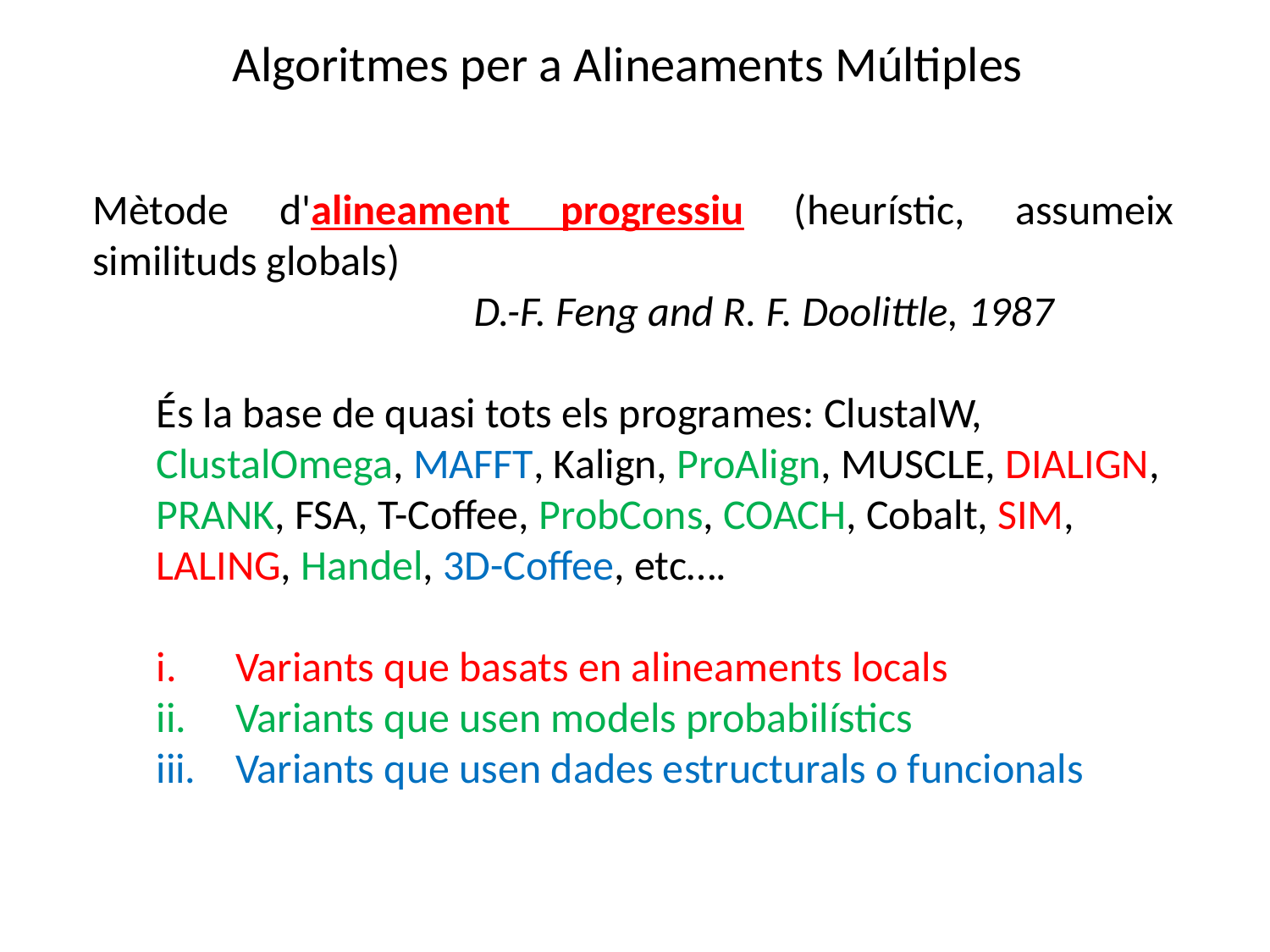

Algoritmes per a Alineaments Múltiples
Mètode d'alineament progressiu (heurístic, assumeix similituds globals)
		D.-F. Feng and R. F. Doolittle, 1987

És la base de quasi tots els programes: ClustalW, ClustalOmega, MAFFT, Kalign, ProAlign, MUSCLE, DIALIGN, PRANK, FSA, T-Coffee, ProbCons, COACH, Cobalt, SIM, LALING, Handel, 3D-Coffee, etc….

Variants que basats en alineaments locals
Variants que usen models probabilístics
Variants que usen dades estructurals o funcionals